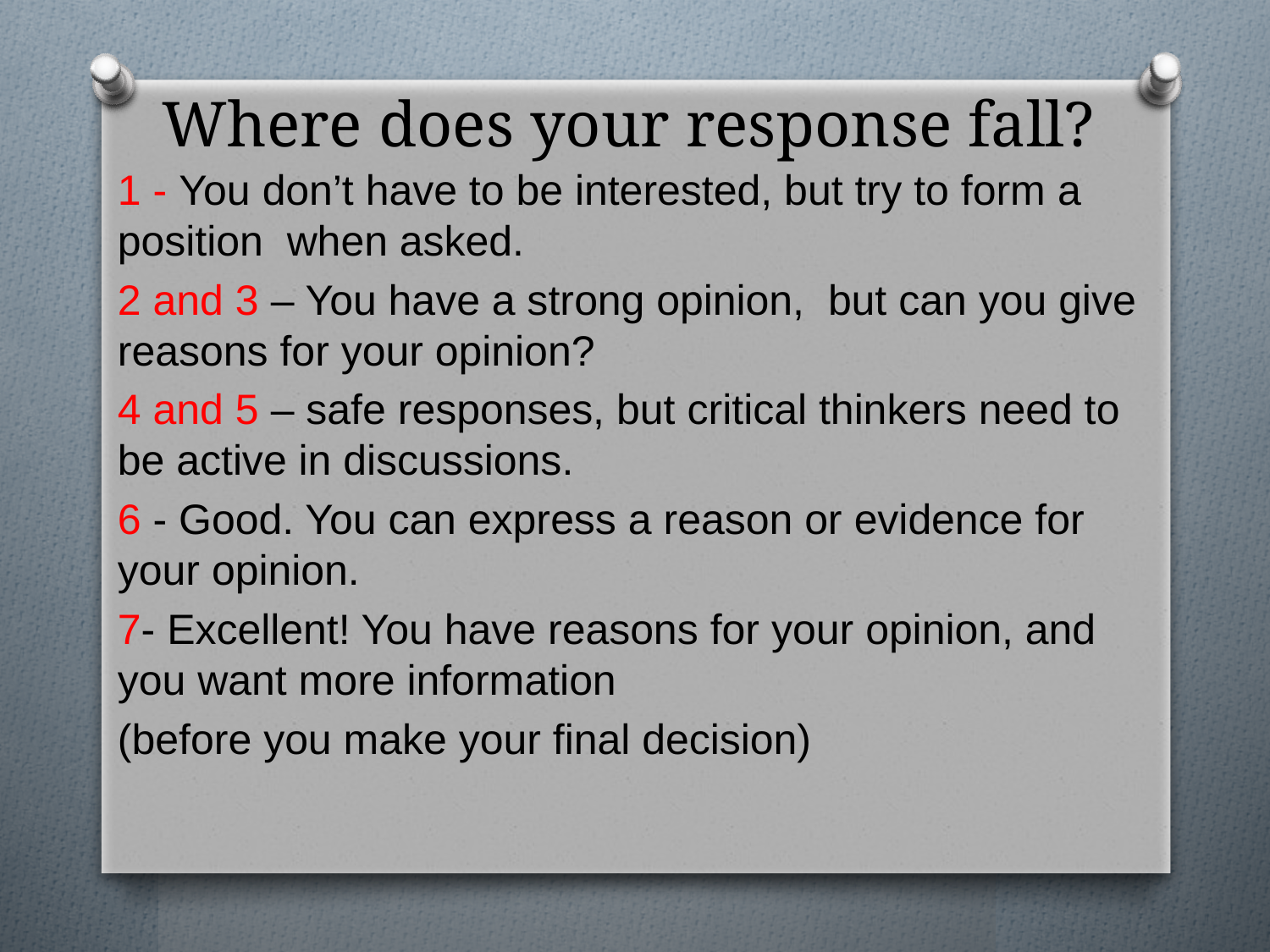

# Where does your response fall?
1 - You don’t have to be interested, but try to form a position  when asked.
2 and 3 – You have a strong opinion,  but can you give reasons for your opinion?
4 and 5 – safe responses, but critical thinkers need to be active in discussions.
6 - Good. You can express a reason or evidence for your opinion.
7- Excellent! You have reasons for your opinion, and you want more information
(before you make your final decision)